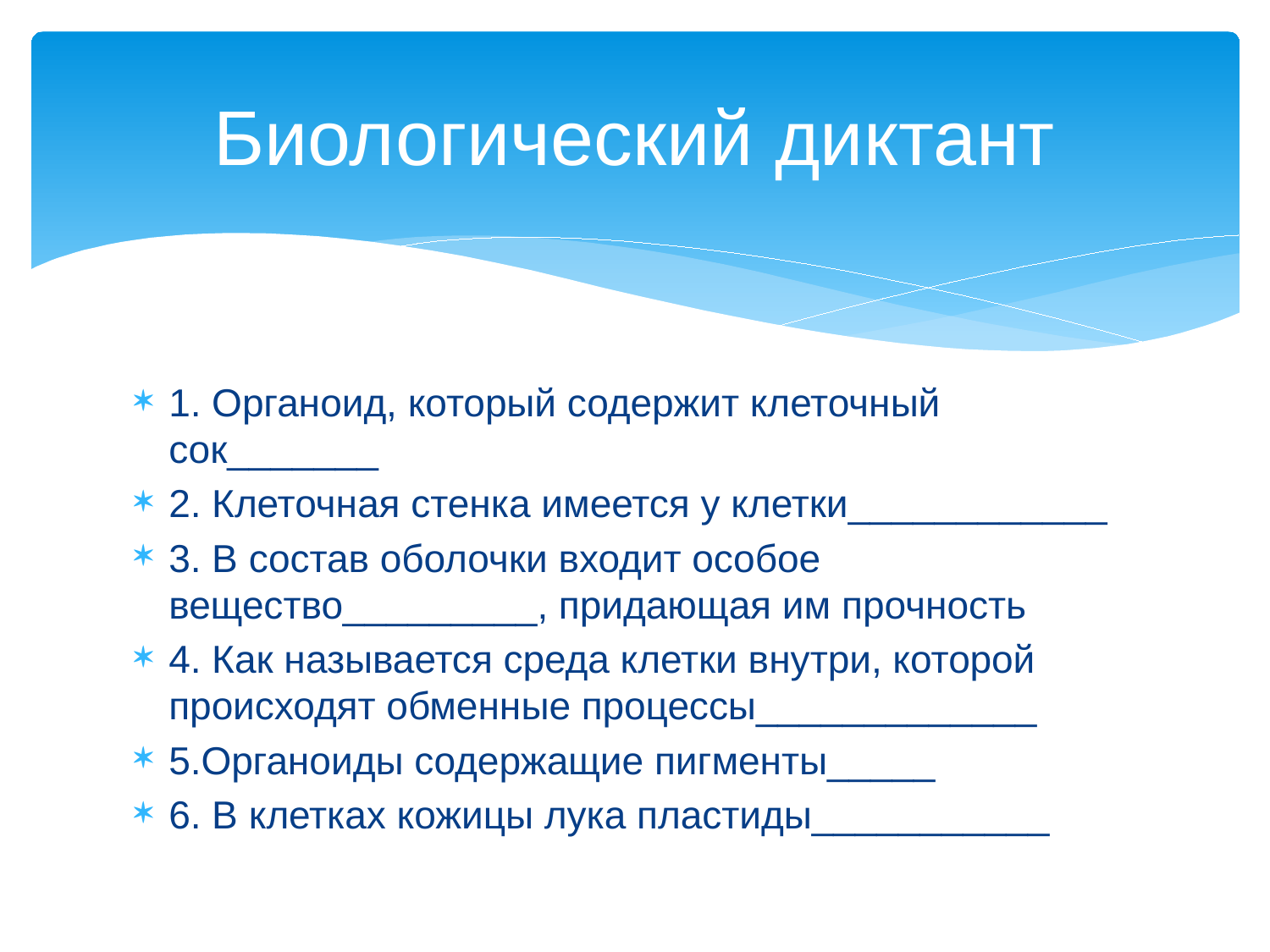

# Биологический диктант
1. Органоид, который содержит клеточный сок_______
2. Клеточная стенка имеется у клетки____________
3. В состав оболочки входит особое вещество_________, придающая им прочность
4. Как называется среда клетки внутри, которой происходят обменные процессы_____________
5.Органоиды содержащие пигменты_____
6. В клетках кожицы лука пластиды___________